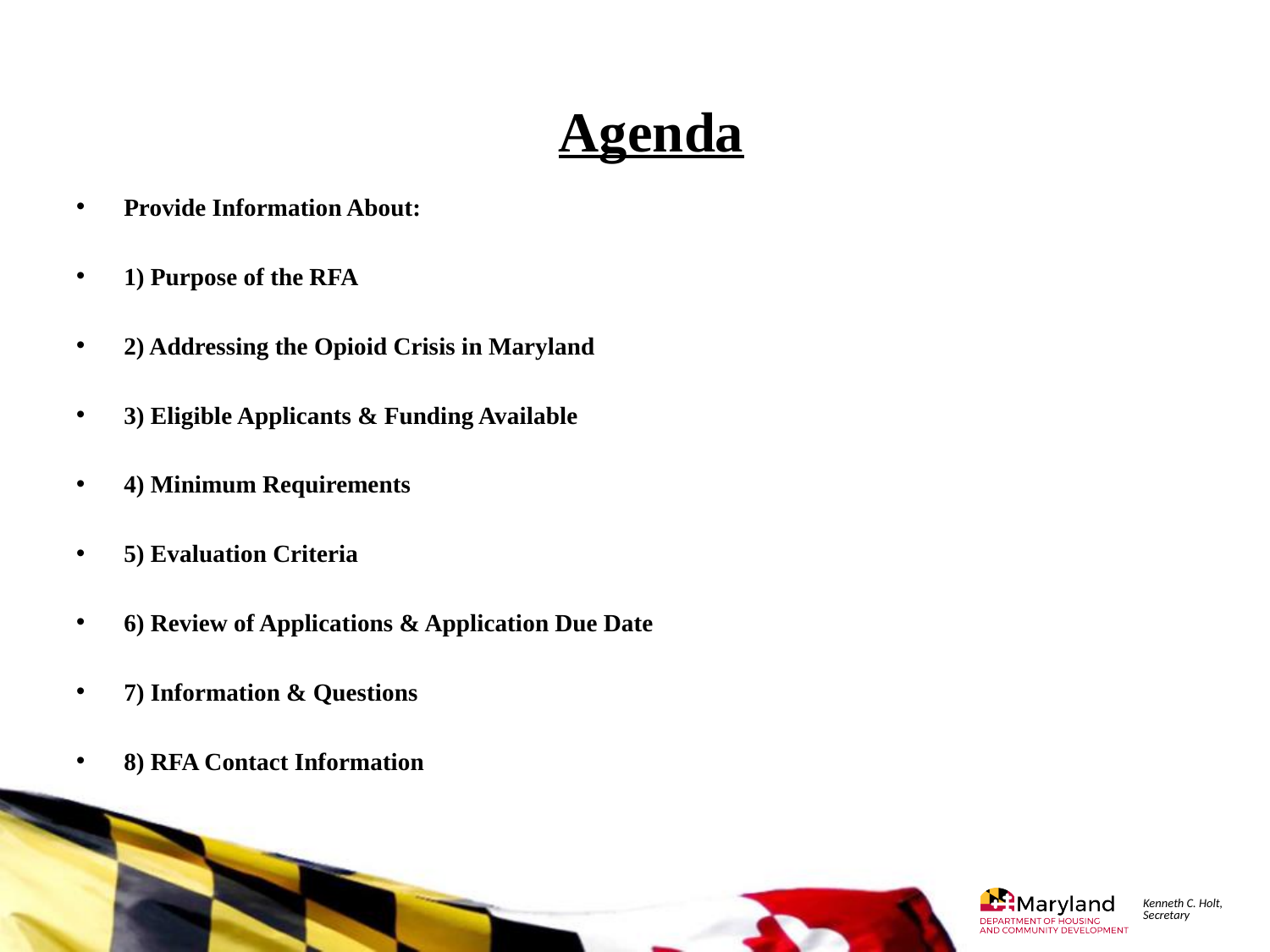

Agenda
Provide Information About:

1) Purpose of the RFA

2) Addressing the Opioid Crisis in Maryland

3) Eligible Applicants & Funding Available

4) Minimum Requirements

5) Evaluation Criteria

6) Review of Applications & Application Due Date

7) Information & Questions

8) RFA Contact Information